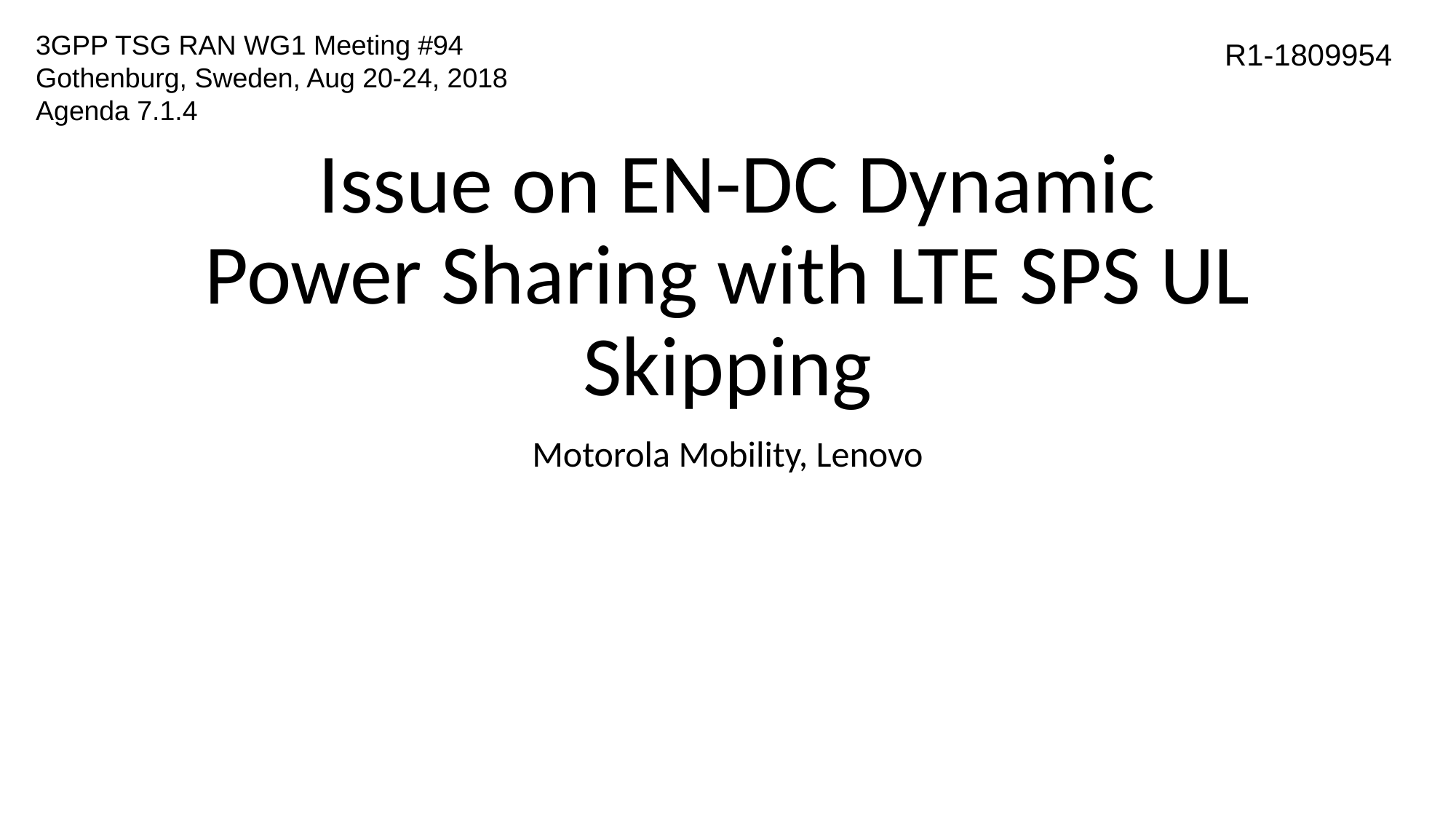

3GPP TSG RAN WG1 Meeting #94
Gothenburg, Sweden, Aug 20-24, 2018
Agenda 7.1.4
R1-1809954
# Issue on EN-DC Dynamic Power Sharing with LTE SPS UL Skipping
Motorola Mobility, Lenovo